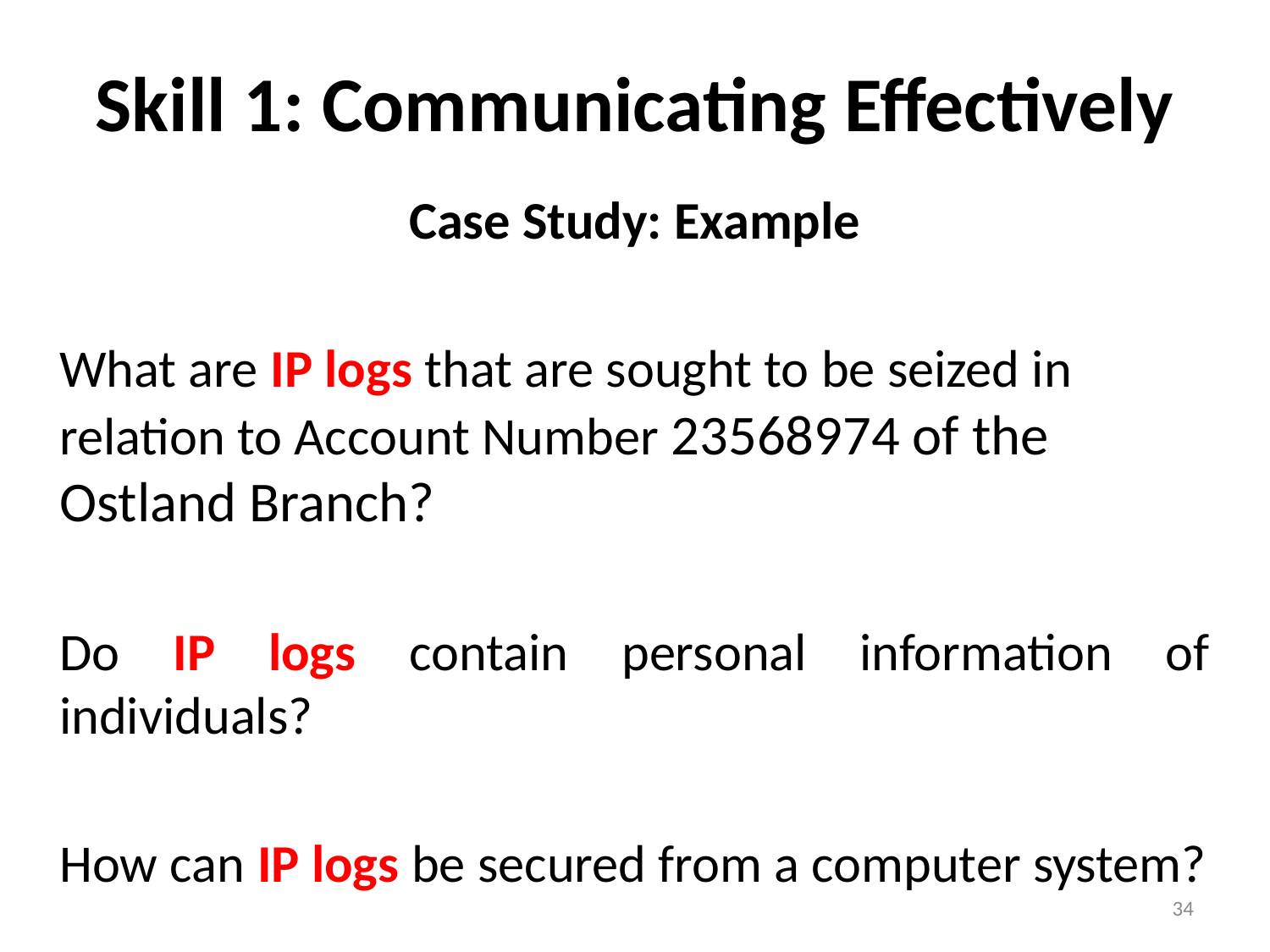

# Skill 1: Communicating Effectively
Case Study: Example

What are IP logs that are sought to be seized in relation to Account Number 23568974 of the Ostland Branch?

Do IP logs contain personal information of individuals?

How can IP logs be secured from a computer system?
34